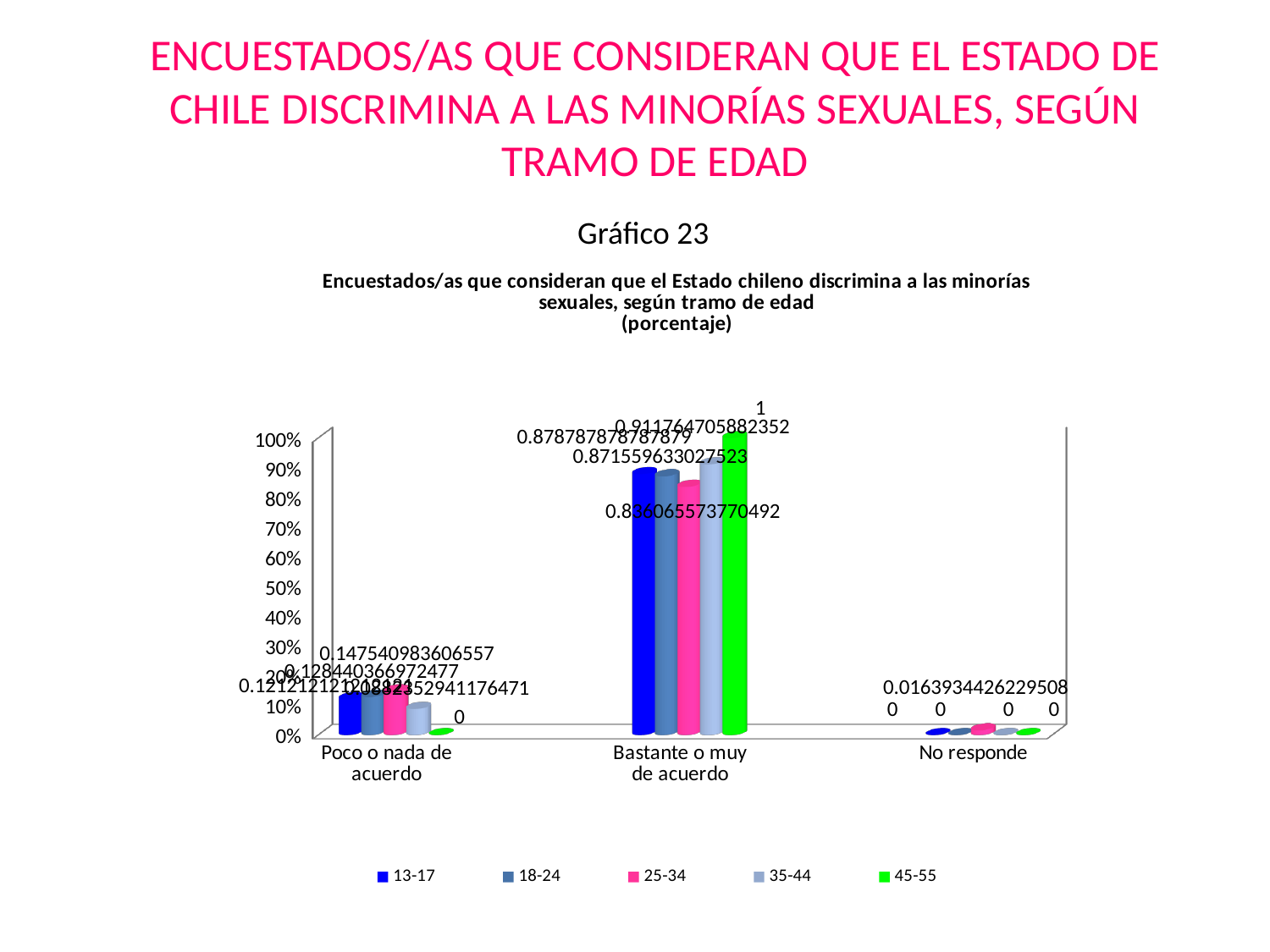

ENCUESTADOS/AS QUE CONSIDERAN QUE EL ESTADO DE CHILE DISCRIMINA A LAS MINORÍAS SEXUALES, SEGÚN TRAMO DE EDAD
Gráfico 23

[unsupported chart]